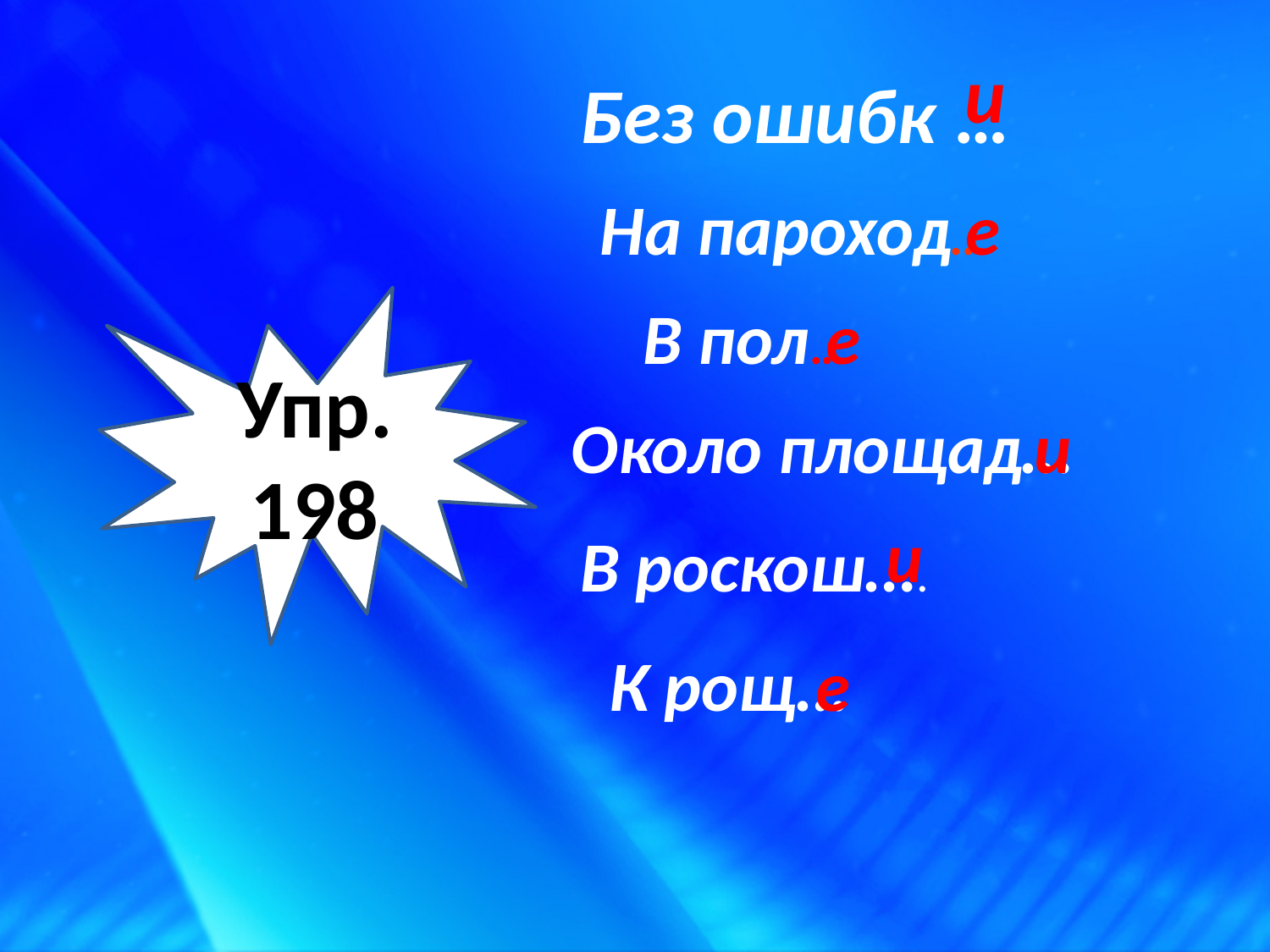

и
Без ошибк …
На пароход…
е
Упр.
198
   В пол…
е
Около площад…
и
и
В роскош….
К рощ…
е